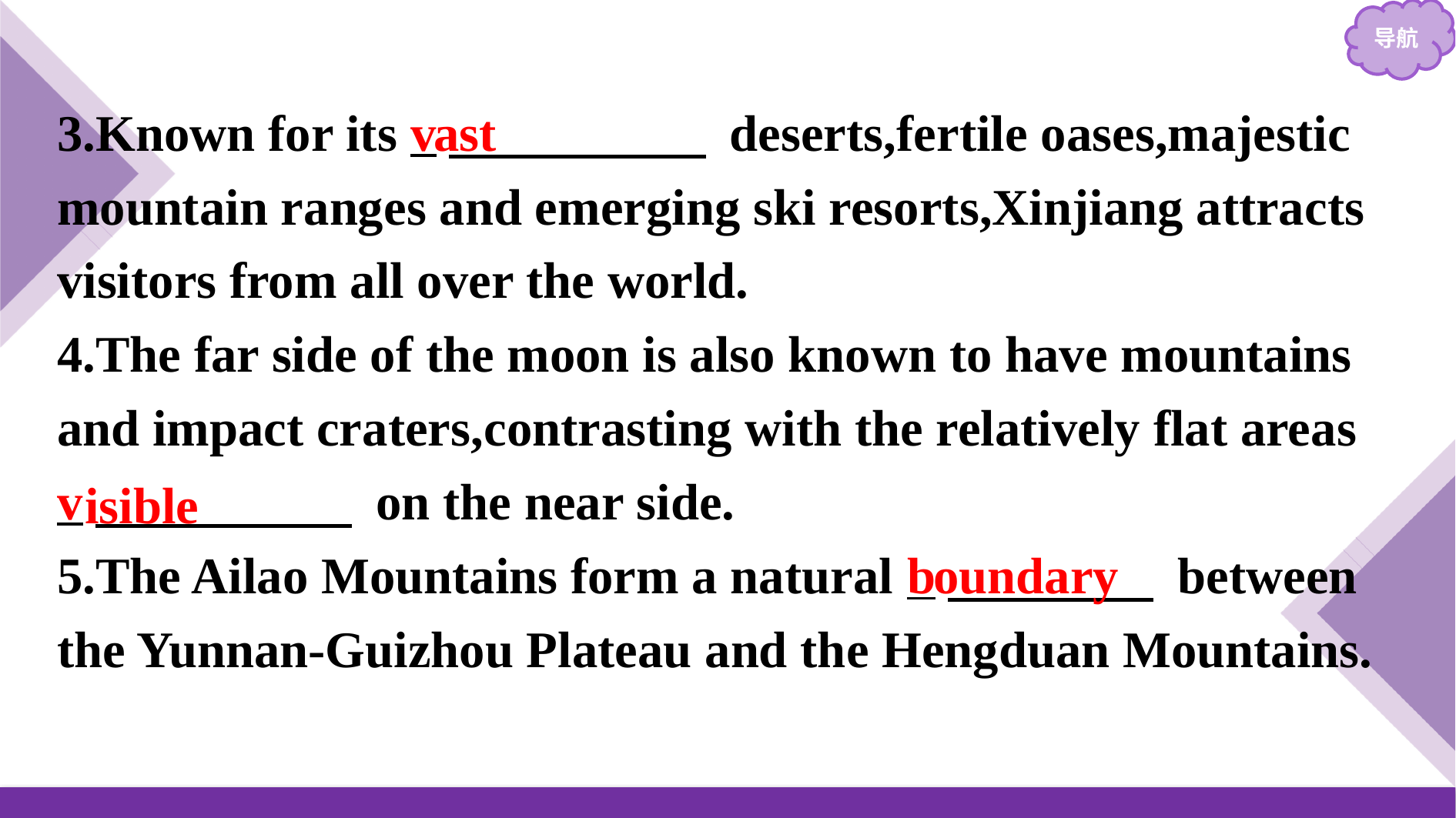

3.Known for its v　　　　　 deserts,fertile oases,majestic mountain ranges and emerging ski resorts,Xinjiang attracts visitors from all over the world.
4.The far side of the moon is also known to have mountains and impact craters,contrasting with the relatively flat areas
v　　　　　 on the near side.
5.The Ailao Mountains form a natural b　　　　 between the Yunnan-Guizhou Plateau and the Hengduan Mountains.
ast
isible
oundary